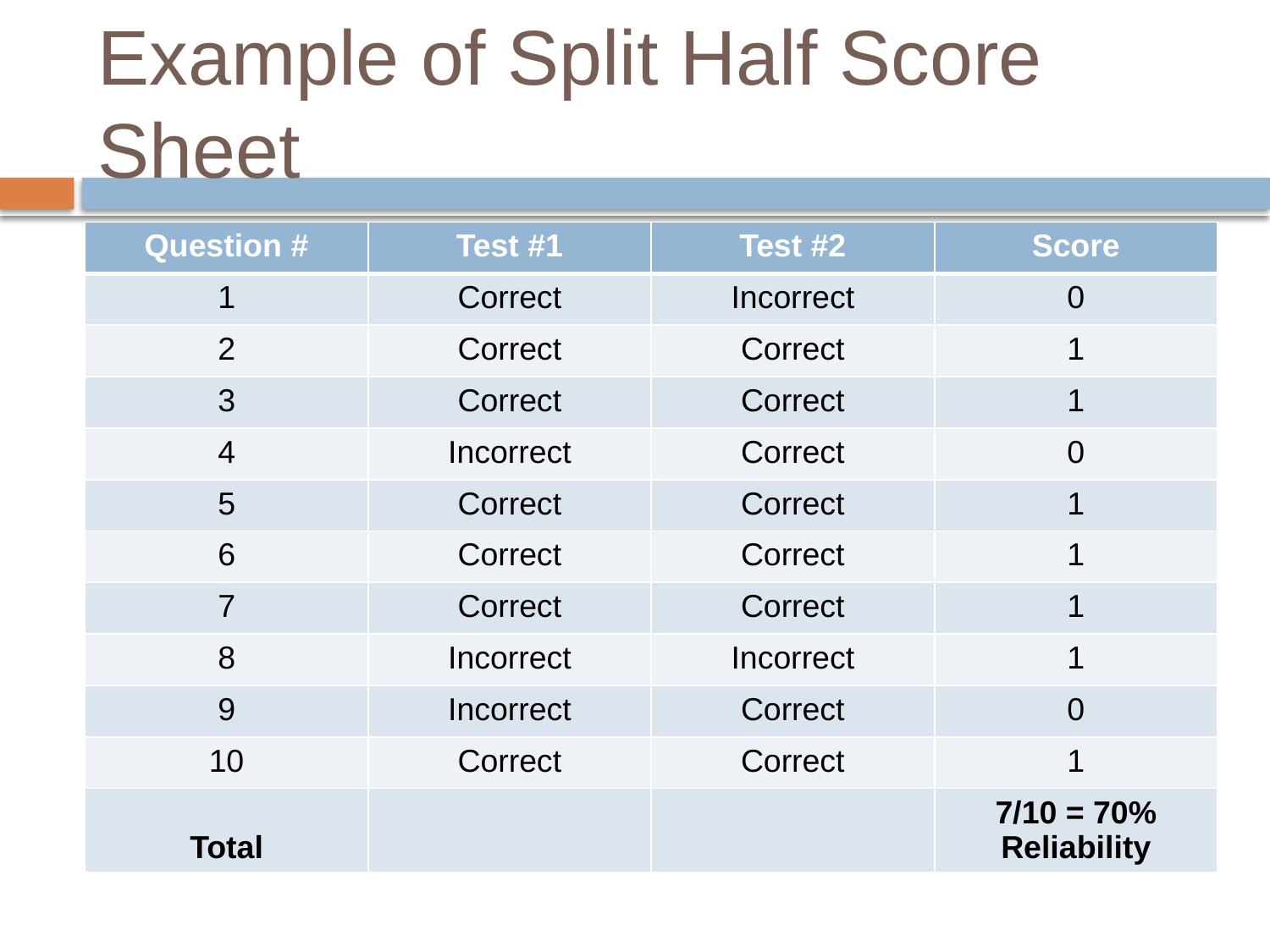

# Example of Split Half Score Sheet
| Question # | Test #1 | Test #2 | Score |
| --- | --- | --- | --- |
| 1 | Correct | Incorrect | 0 |
| 2 | Correct | Correct | 1 |
| 3 | Correct | Correct | 1 |
| 4 | Incorrect | Correct | 0 |
| 5 | Correct | Correct | 1 |
| 6 | Correct | Correct | 1 |
| 7 | Correct | Correct | 1 |
| 8 | Incorrect | Incorrect | 1 |
| 9 | Incorrect | Correct | 0 |
| 10 | Correct | Correct | 1 |
| Total |  |  | 7/10 = 70% Reliability |